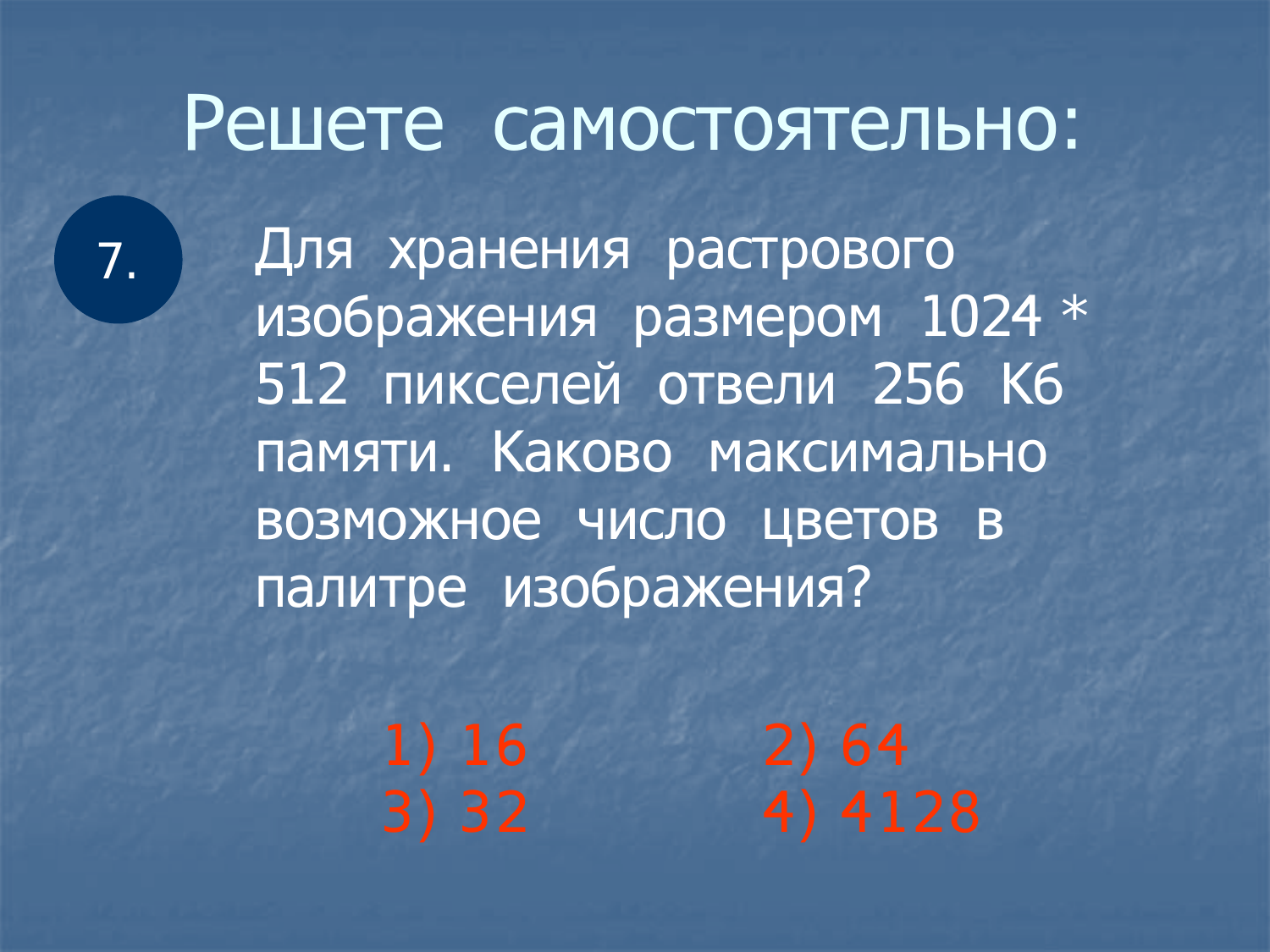

# Решете  самостоятельно:
7.
	Для  хранения  растрового  изображения  размером  1024 * 512  пикселей  отвели  256  Кб  памяти.  Каково  максимально  возможное  число  цветов  в  палитре  изображения?

		1) 16		2) 64			3) 32		4) 4128